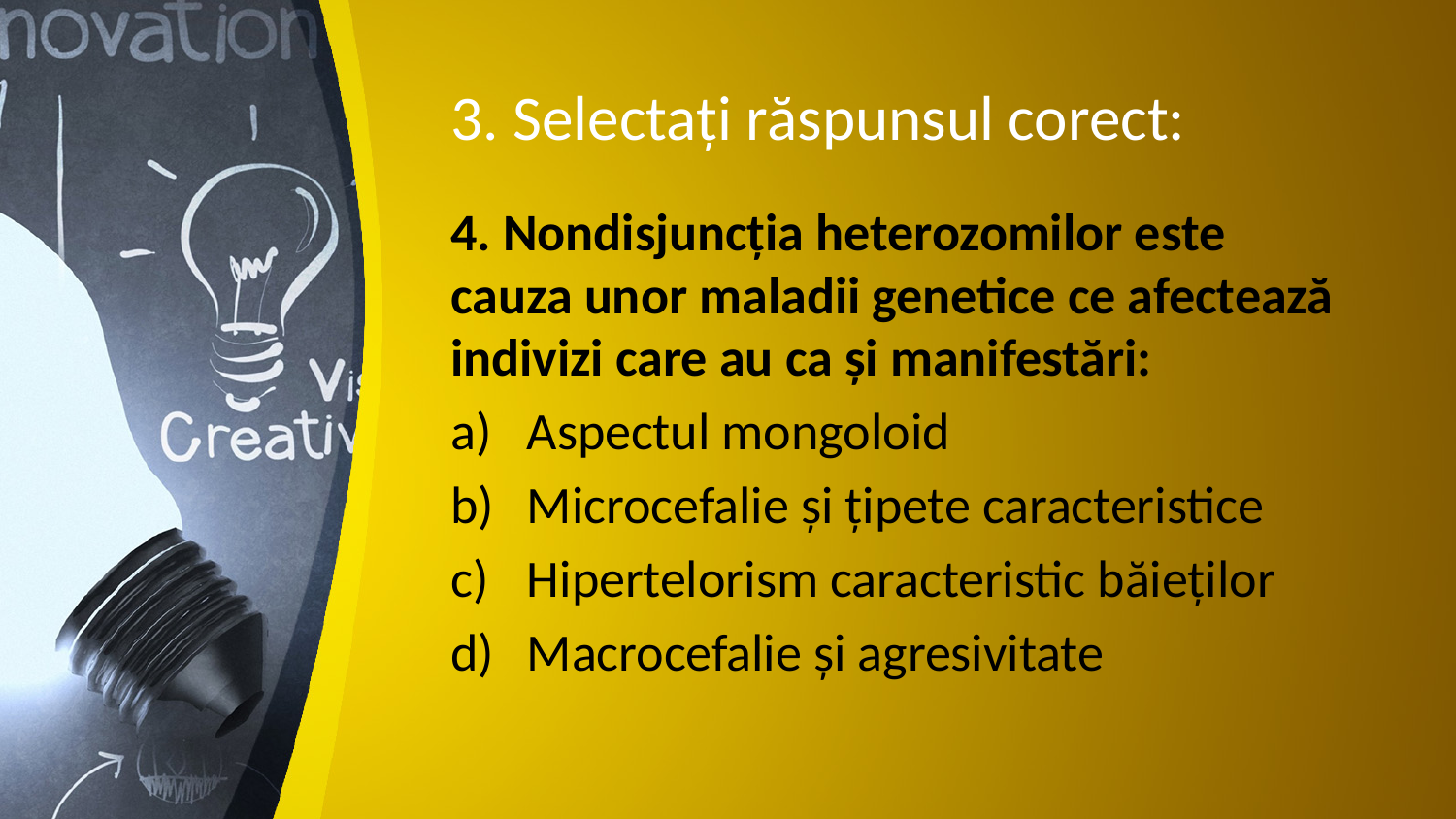

# 3. Selectați răspunsul corect:
4. Nondisjuncția heterozomilor este cauza unor maladii genetice ce afectează indivizi care au ca și manifestări:
Aspectul mongoloid
Microcefalie și țipete caracteristice
Hipertelorism caracteristic băieților
Macrocefalie și agresivitate